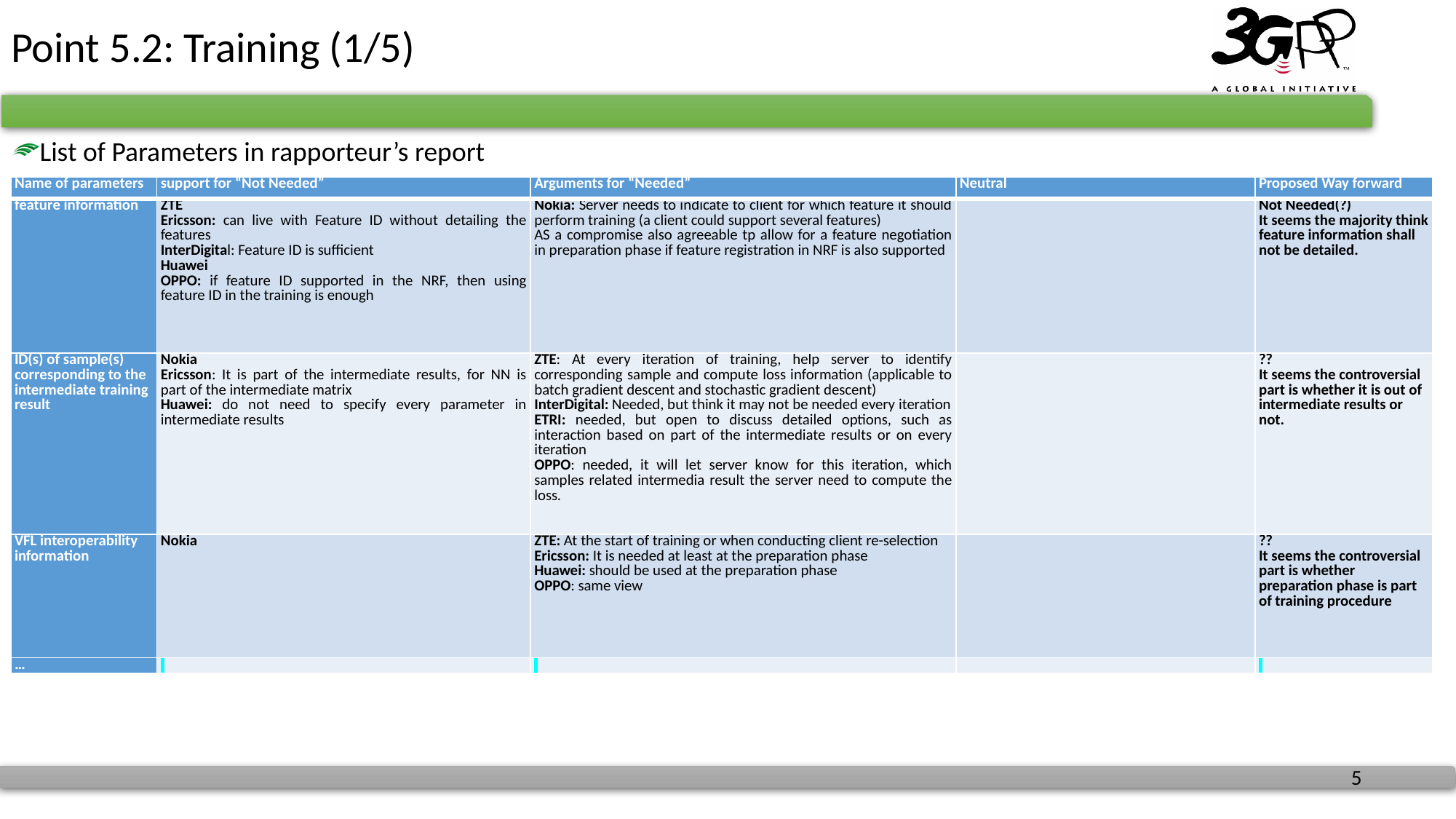

# Point 5.2: Training (1/5)
List of Parameters in rapporteur’s report
| Name of parameters | support for “Not Needed” | Arguments for “Needed” | Neutral | Proposed Way forward |
| --- | --- | --- | --- | --- |
| feature information | ZTE Ericsson: can live with Feature ID without detailing the features InterDigital: Feature ID is sufficient Huawei OPPO: if feature ID supported in the NRF, then using feature ID in the training is enough | Nokia: Server needs to indicate to client for which feature it should perform training (a client could support several features) AS a compromise also agreeable tp allow for a feature negotiation in preparation phase if feature registration in NRF is also supported |  | Not Needed(?) It seems the majority think feature information shall not be detailed. |
| ID(s) of sample(s) corresponding to the intermediate training result | Nokia Ericsson: It is part of the intermediate results, for NN is part of the intermediate matrix Huawei: do not need to specify every parameter in intermediate results | ZTE: At every iteration of training, help server to identify corresponding sample and compute loss information (applicable to batch gradient descent and stochastic gradient descent) InterDigital: Needed, but think it may not be needed every iteration ETRI: needed, but open to discuss detailed options, such as interaction based on part of the intermediate results or on every iteration OPPO: needed, it will let server know for this iteration, which samples related intermedia result the server need to compute the loss. |  | ?? It seems the controversial part is whether it is out of intermediate results or not. |
| VFL interoperability information | Nokia | ZTE: At the start of training or when conducting client re-selection Ericsson: It is needed at least at the preparation phase Huawei: should be used at the preparation phase OPPO: same view |  | ?? It seems the controversial part is whether preparation phase is part of training procedure |
| … |  |  |  |  |